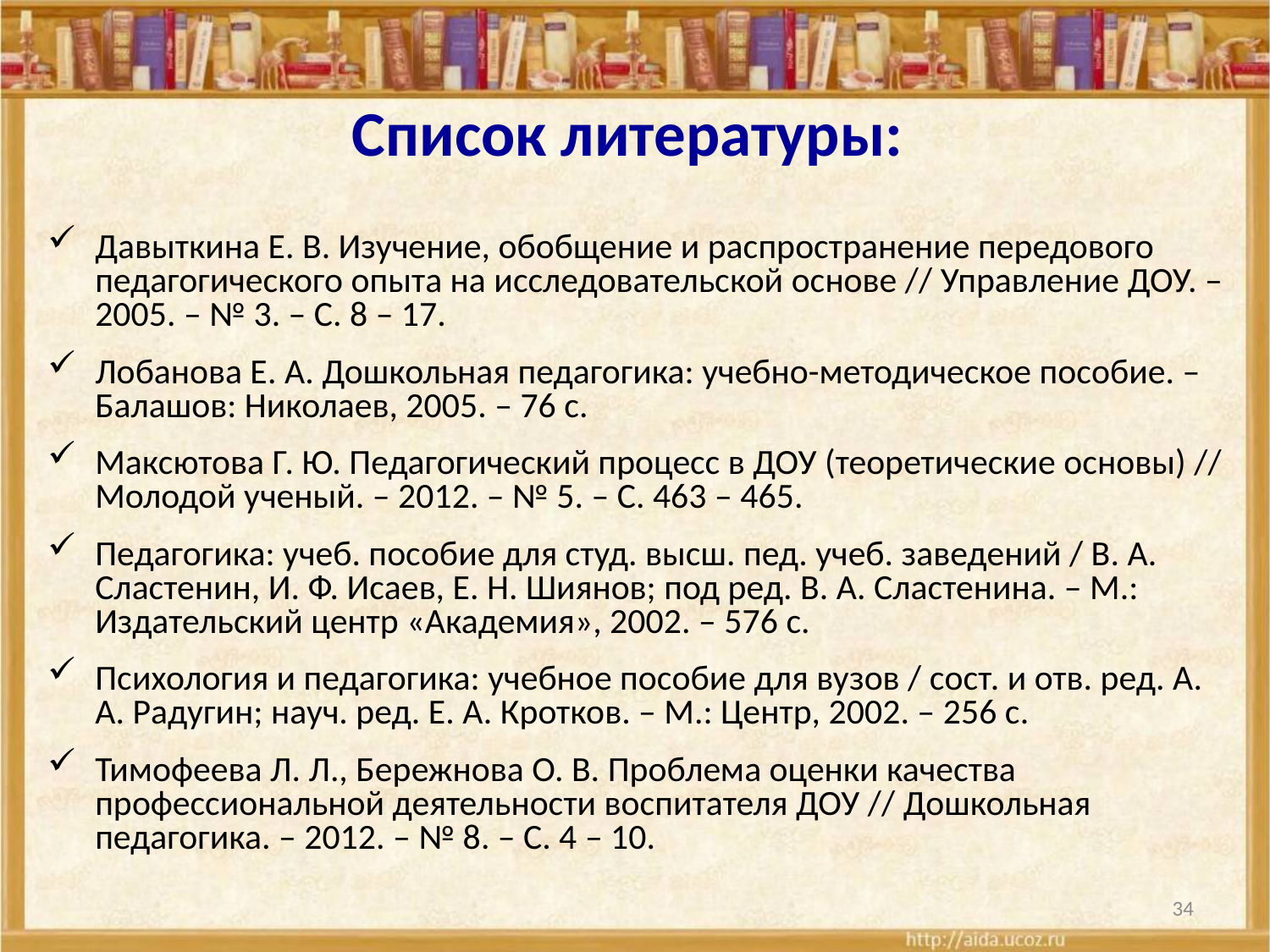

Список литературы:

Давыткина Е. В. Изучение, обобщение и распространение передового педагогического опыта на исследовательской основе // Управление ДОУ. – 2005. – № 3. – С. 8 – 17.

Лобанова Е. А. Дошкольная педагогика: учебно-методическое пособие. – Балашов: Николаев, 2005. – 76 с.

Максютова Г. Ю. Педагогический процесс в ДОУ (теоретические основы) // Молодой ученый. – 2012. – № 5. – С. 463 – 465.

Педагогика: учеб. пособие для студ. высш. пед. учеб. заведений / В. А. Сластенин, И. Ф. Исаев, Е. Н. Шиянов; под ред. В. А. Сластенина. – М.: Издательский центр «Академия», 2002. – 576 с.

Психология и педагогика: учебное пособие для вузов / сост. и отв. ред. А. А. Радугин; науч. ред. Е. А. Кротков. – М.: Центр, 2002. – 256 с.

Тимофеева Л. Л., Бережнова О. В. Проблема оценки качества профессиональной деятельности воспитателя ДОУ // Дошкольная педагогика. – 2012. – № 8. – С. 4 – 10.
34